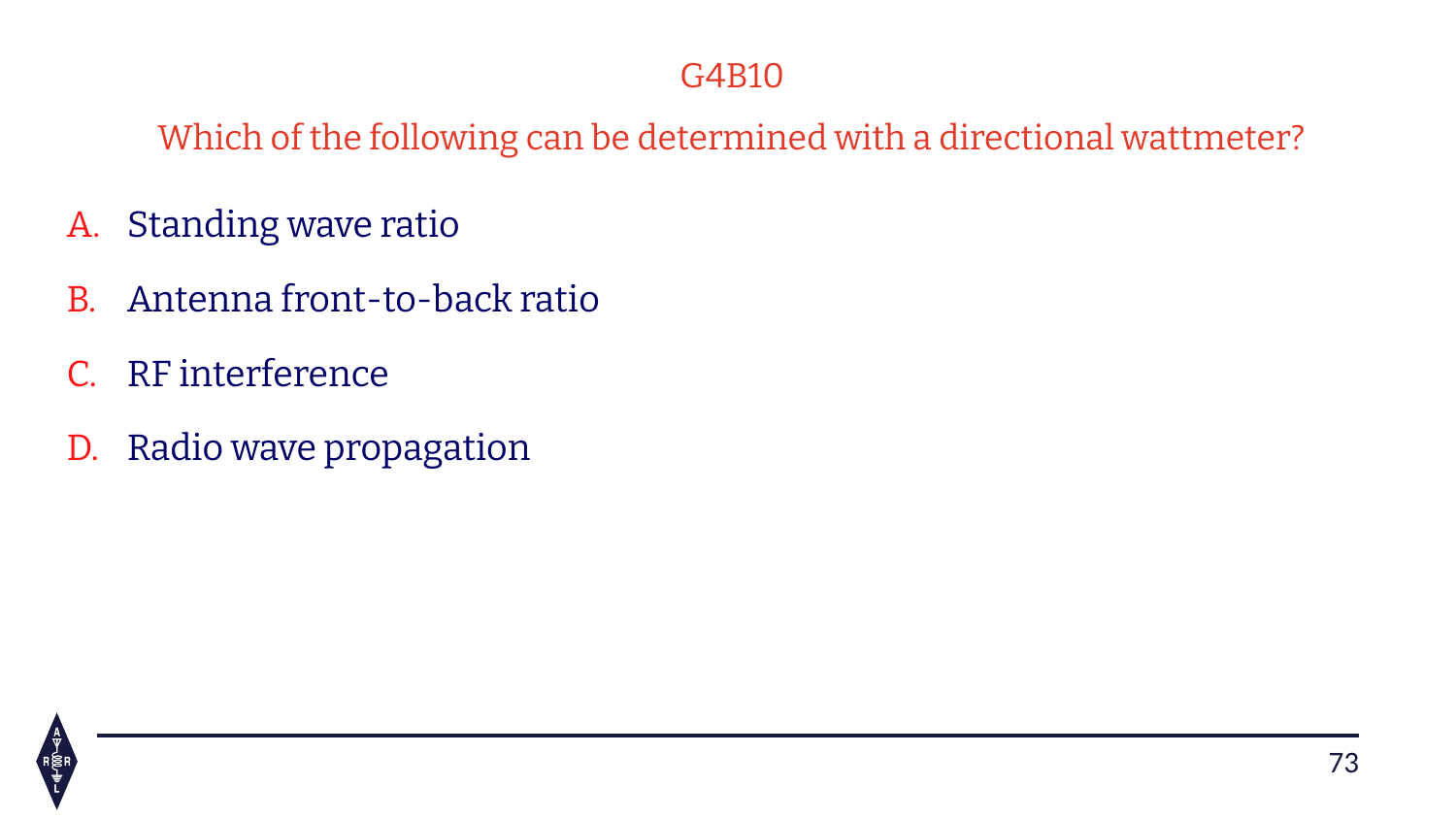

G4B10
Which of the following can be determined with a directional wattmeter?
Standing wave ratio
Antenna front-to-back ratio
RF interference
Radio wave propagation
73